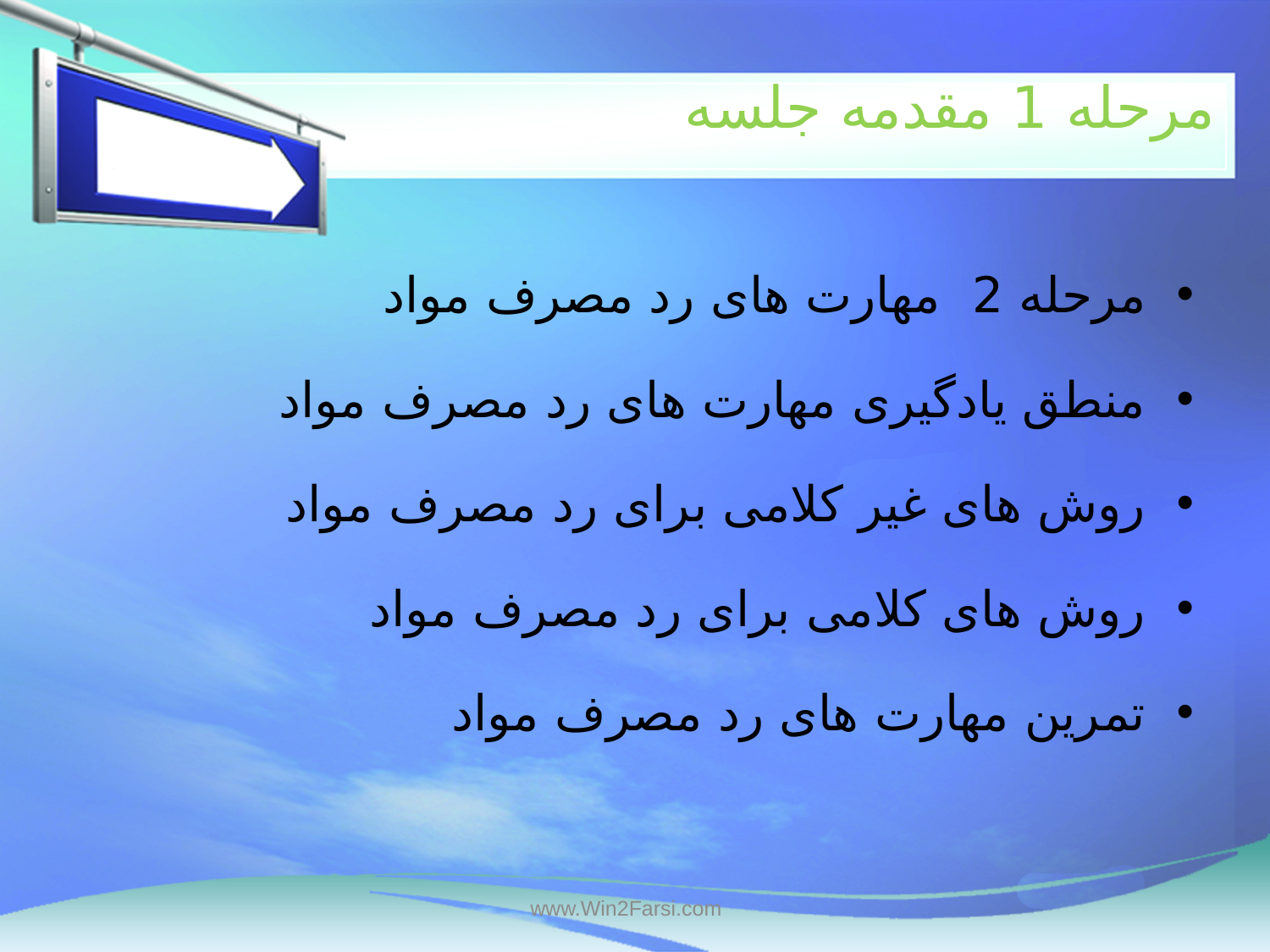

# مرحله 1 مقدمه جلسه
مرحله 2  مهارت های رد مصرف مواد
منطق یادگیری مهارت های رد مصرف مواد
روش های غیر کلامی برای رد مصرف مواد
روش های کلامی برای رد مصرف مواد
تمرین مهارت های رد مصرف مواد

www.Win2Farsi.com